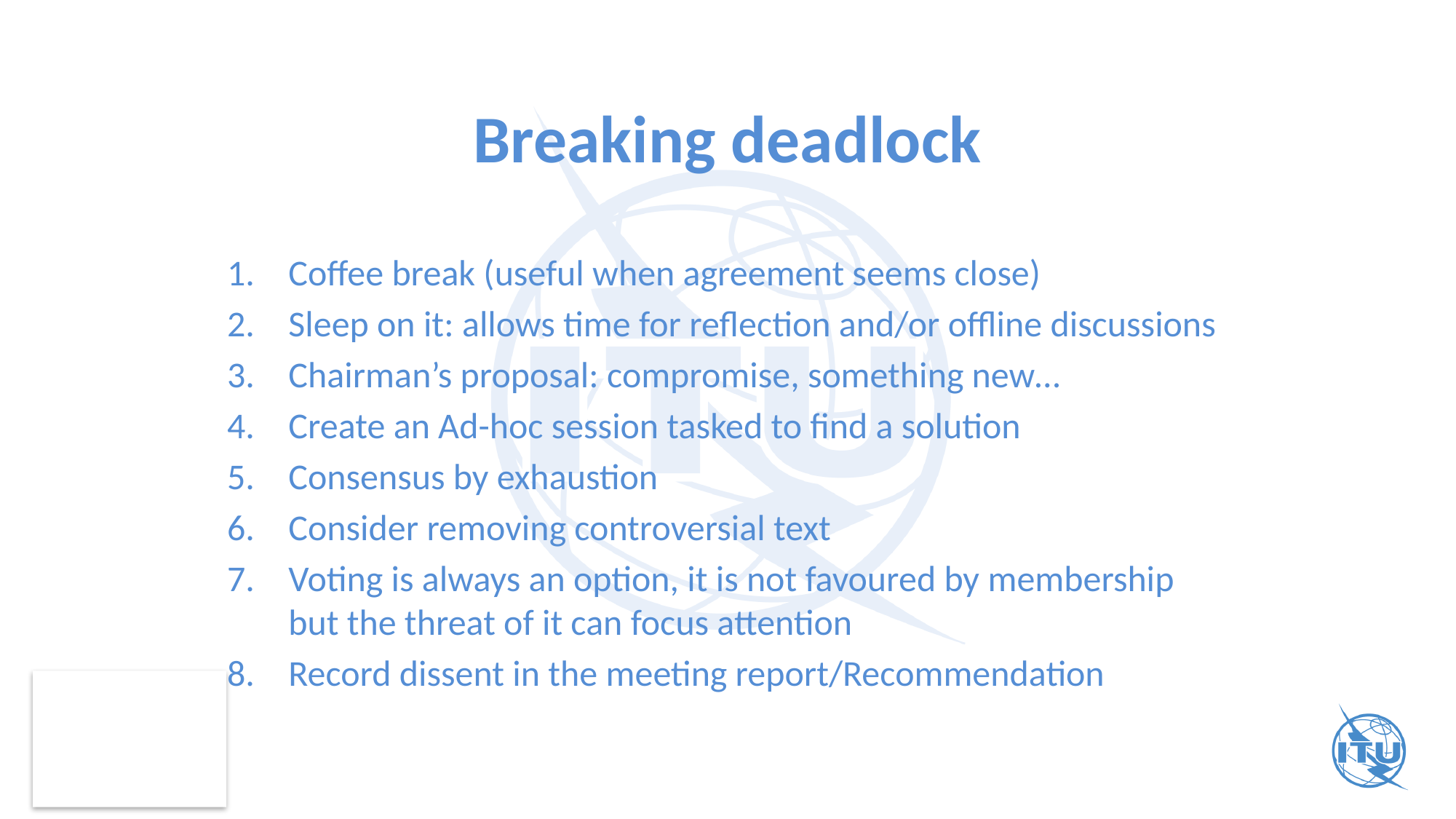

# Breaking deadlock
Coffee break (useful when agreement seems close)
Sleep on it: allows time for reflection and/or offline discussions
Chairman’s proposal: compromise, something new…
Create an Ad-hoc session tasked to find a solution
Consensus by exhaustion
Consider removing controversial text
Voting is always an option, it is not favoured by membership
but the threat of it can focus attention
Record dissent in the meeting report/Recommendation